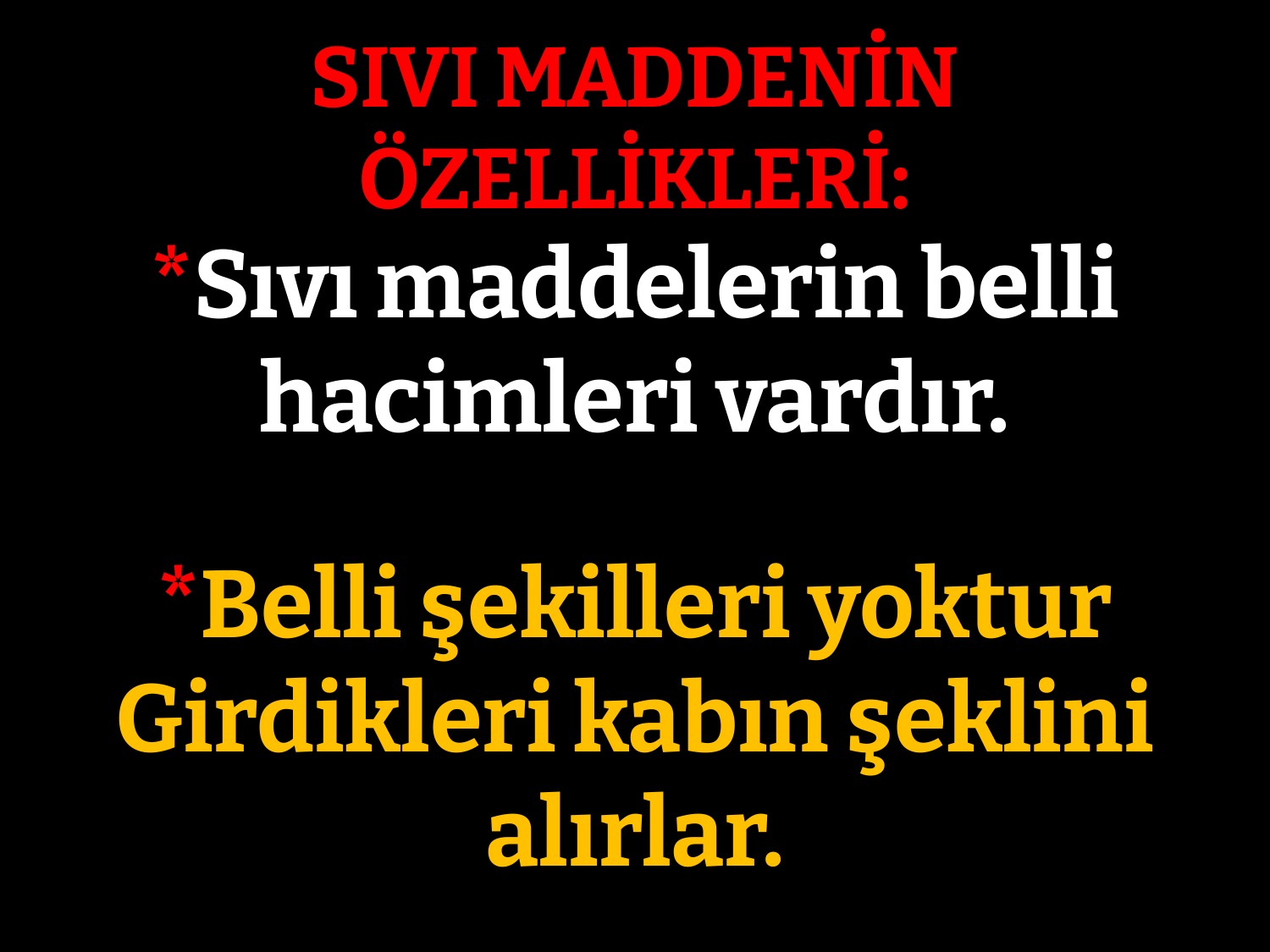

SIVI MADDENİN ÖZELLİKLERİ:
*Sıvı maddelerin belli hacimleri vardır.
*Belli şekilleri yoktur Girdikleri kabın şeklini alırlar.